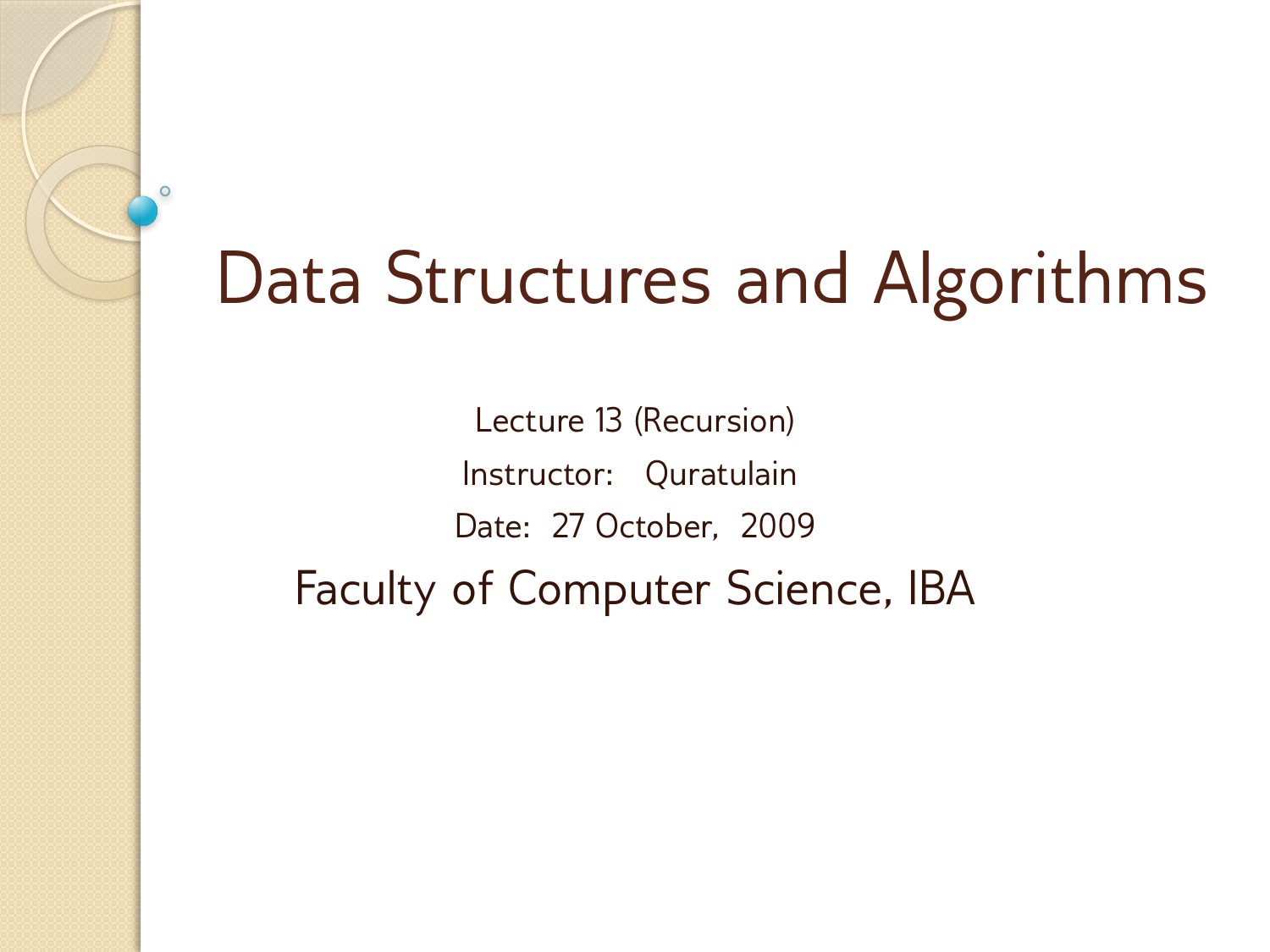

# Data Structures and Algorithms
Lecture 13 (Recursion)
Instructor:   Quratulain
Date:  27 October,  2009
Faculty of Computer Science, IBA